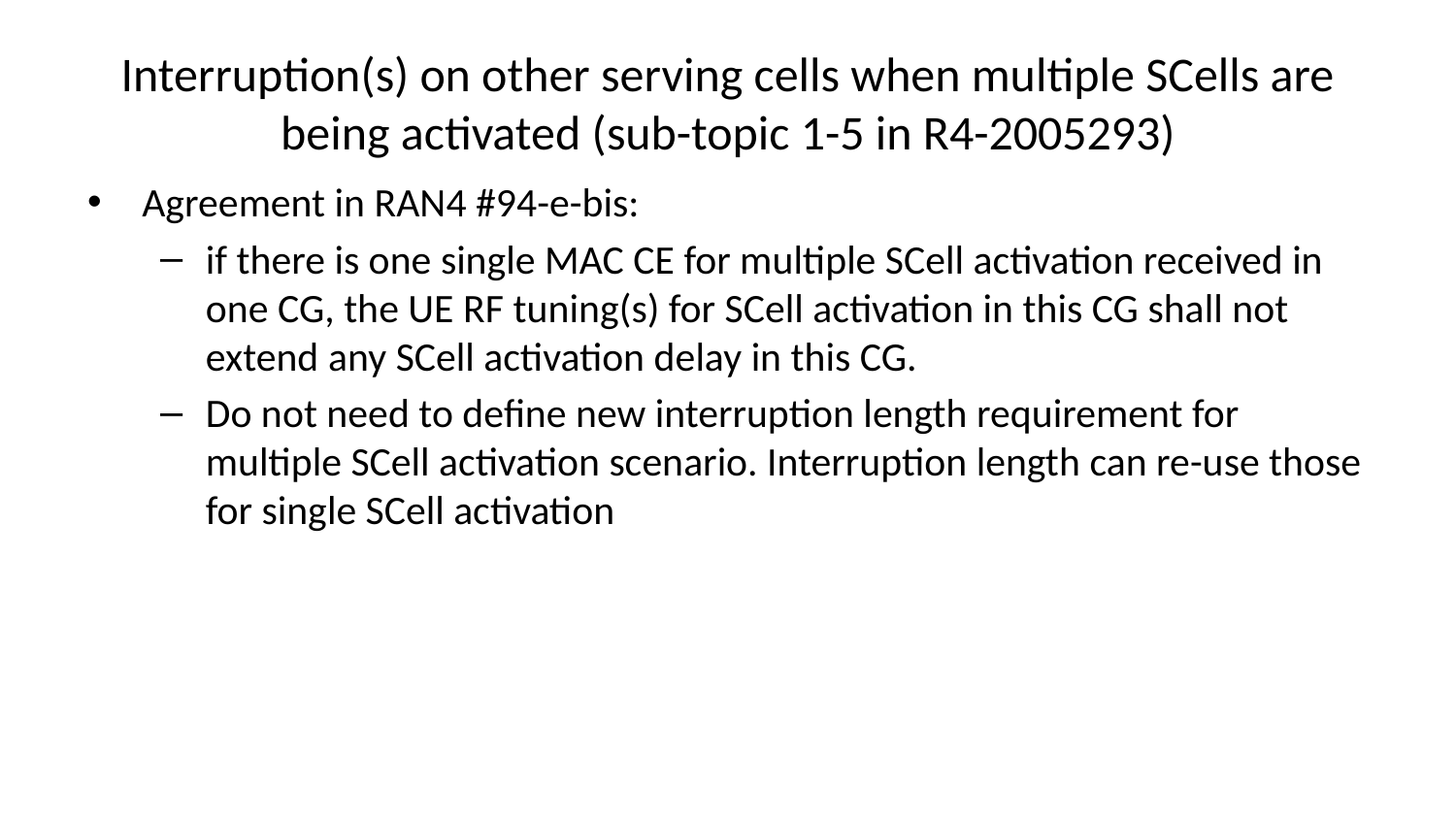

# Interruption(s) on other serving cells when multiple SCells are being activated (sub-topic 1-5 in R4-2005293)
Agreement in RAN4 #94-e-bis:
if there is one single MAC CE for multiple SCell activation received in one CG, the UE RF tuning(s) for SCell activation in this CG shall not extend any SCell activation delay in this CG.
Do not need to define new interruption length requirement for multiple SCell activation scenario. Interruption length can re-use those for single SCell activation